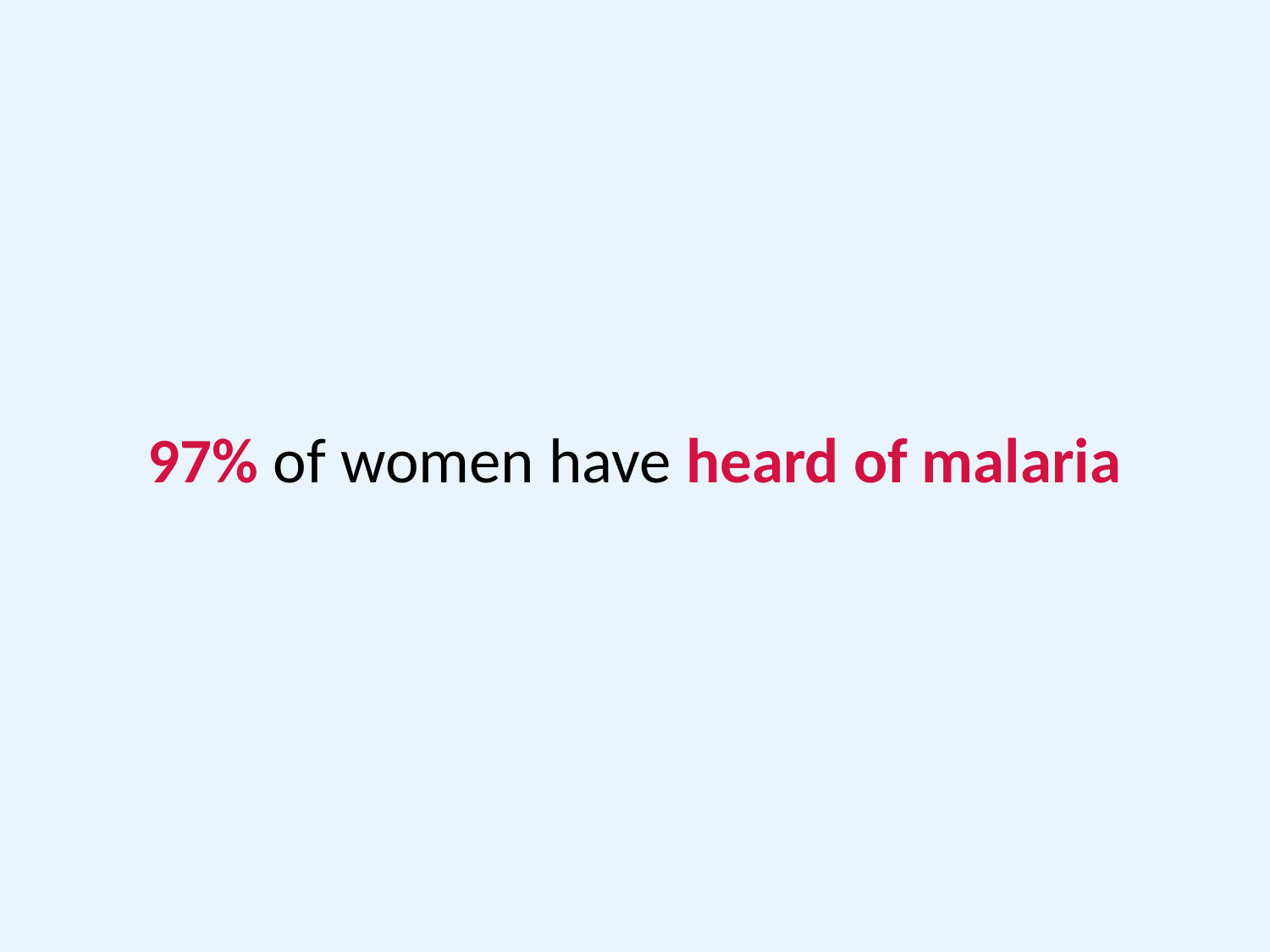

97% of women have heard of malaria